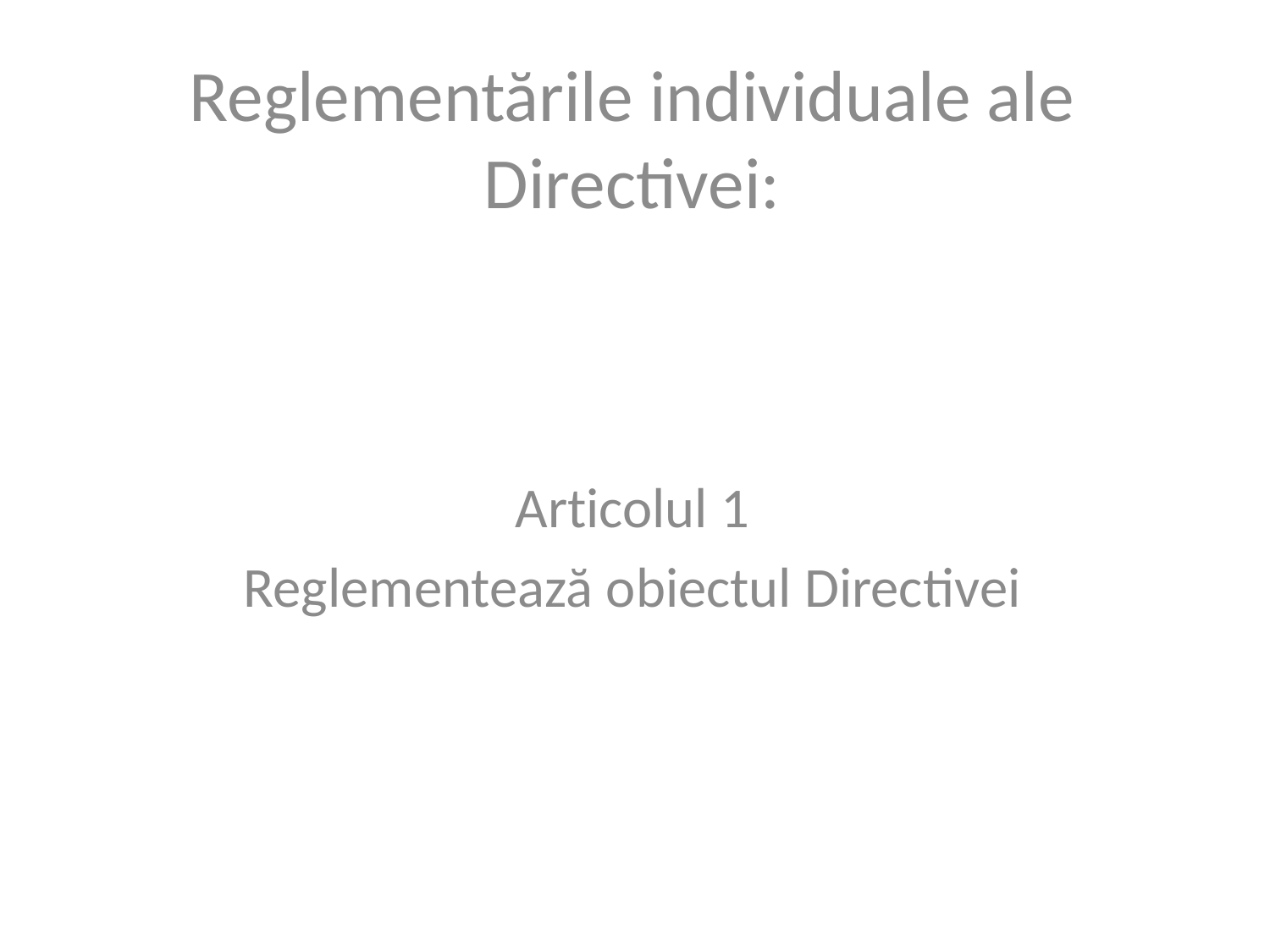

Reglementările individuale ale Directivei:

Articolul 1
Reglementează obiectul Directivei